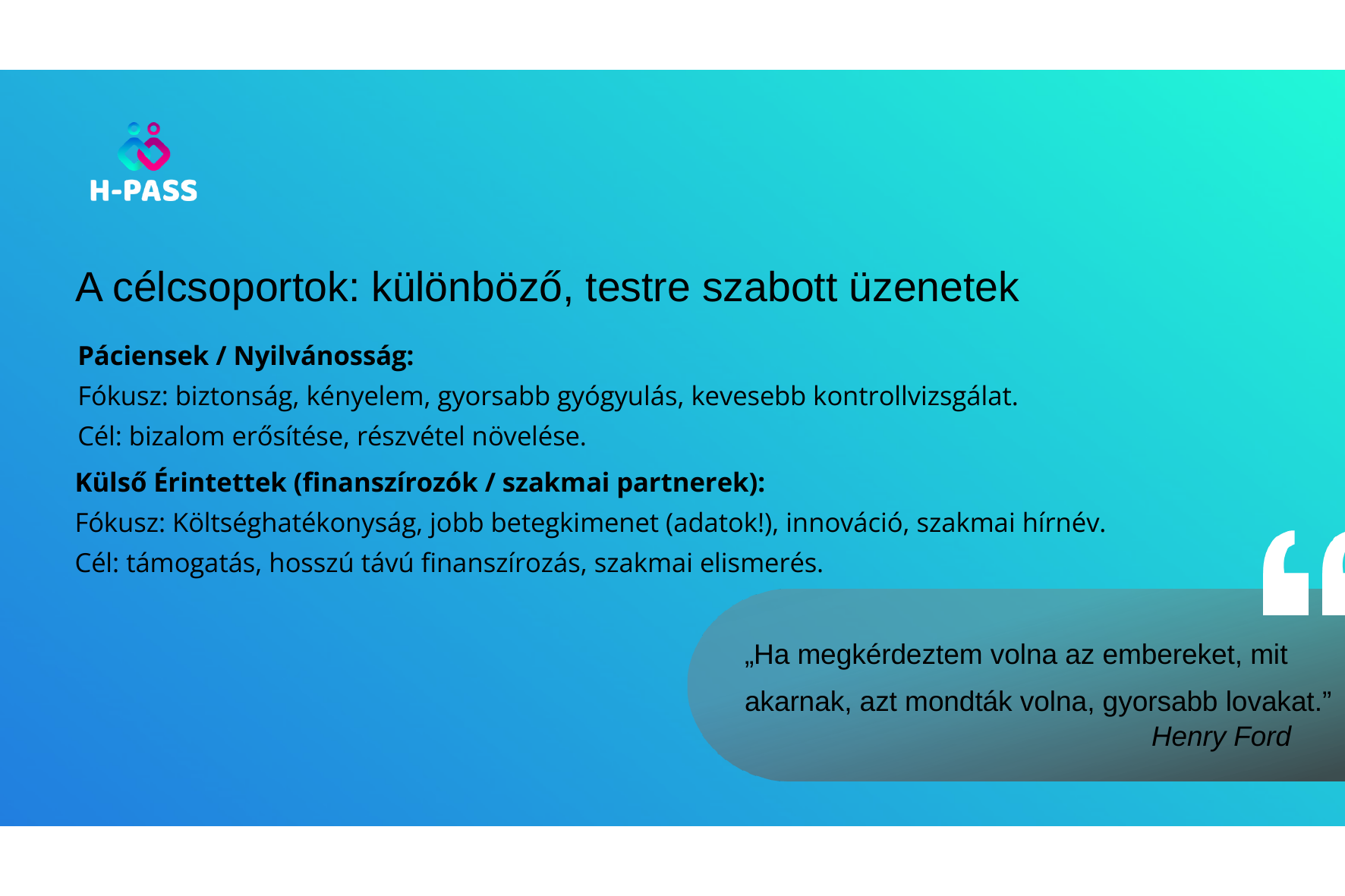

A célcsoportok: különböző, testre szabott üzenetek
Páciensek / Nyilvánosság:
Fókusz: biztonság, kényelem, gyorsabb gyógyulás, kevesebb kontrollvizsgálat.
Cél: bizalom erősítése, részvétel növelése.
Külső Érintettek (finanszírozók / szakmai partnerek):
Fókusz: Költséghatékonyság, jobb betegkimenet (adatok!), innováció, szakmai hírnév.
Cél: támogatás, hosszú távú finanszírozás, szakmai elismerés.

„Ha megkérdeztem volna az embereket, mit akarnak, azt mondták volna, gyorsabb lovakat.”
Henry Ford